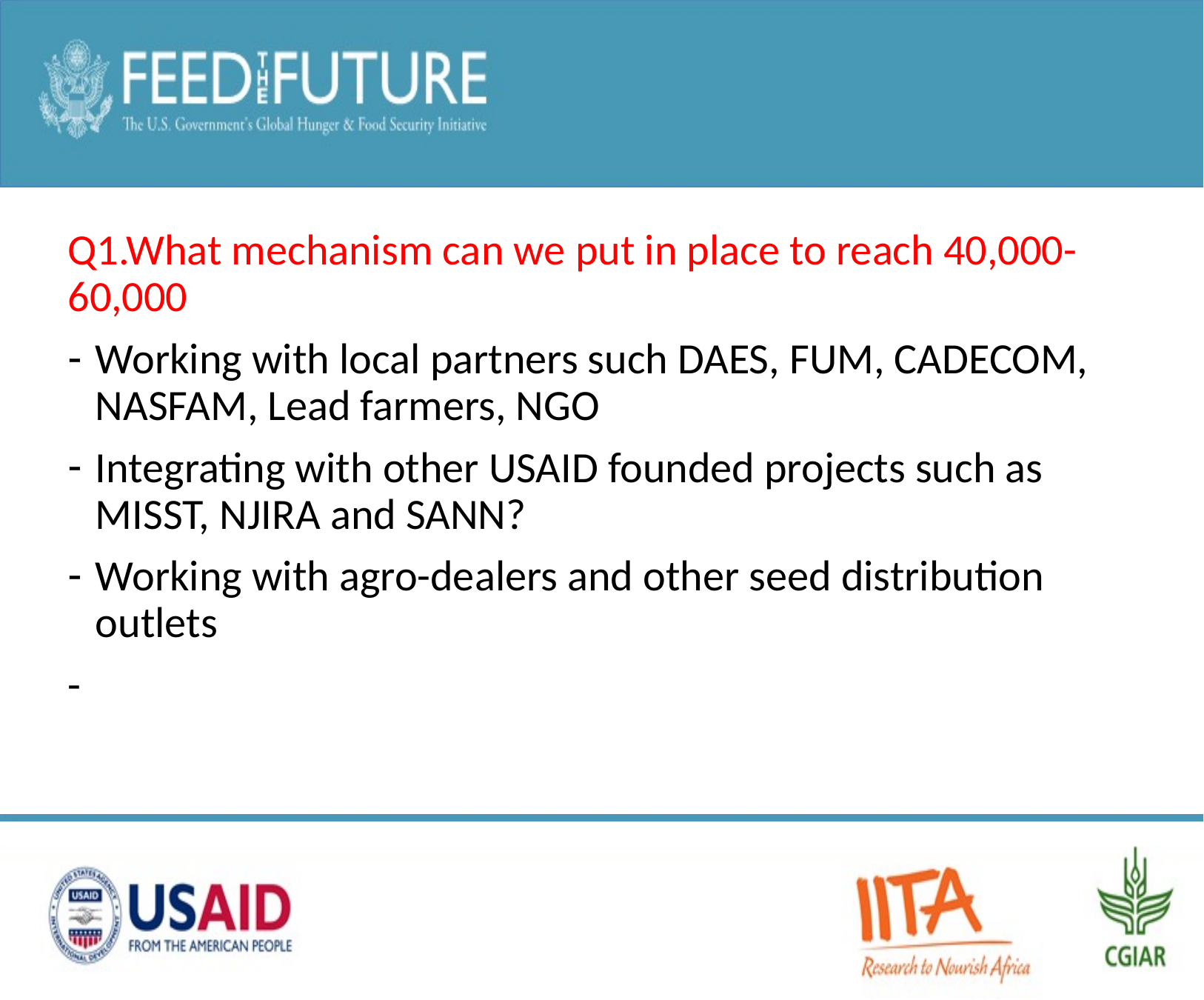

#
Q1.What mechanism can we put in place to reach 40,000-60,000
Working with local partners such DAES, FUM, CADECOM, NASFAM, Lead farmers, NGO
Integrating with other USAID founded projects such as MISST, NJIRA and SANN?
Working with agro-dealers and other seed distribution outlets
-